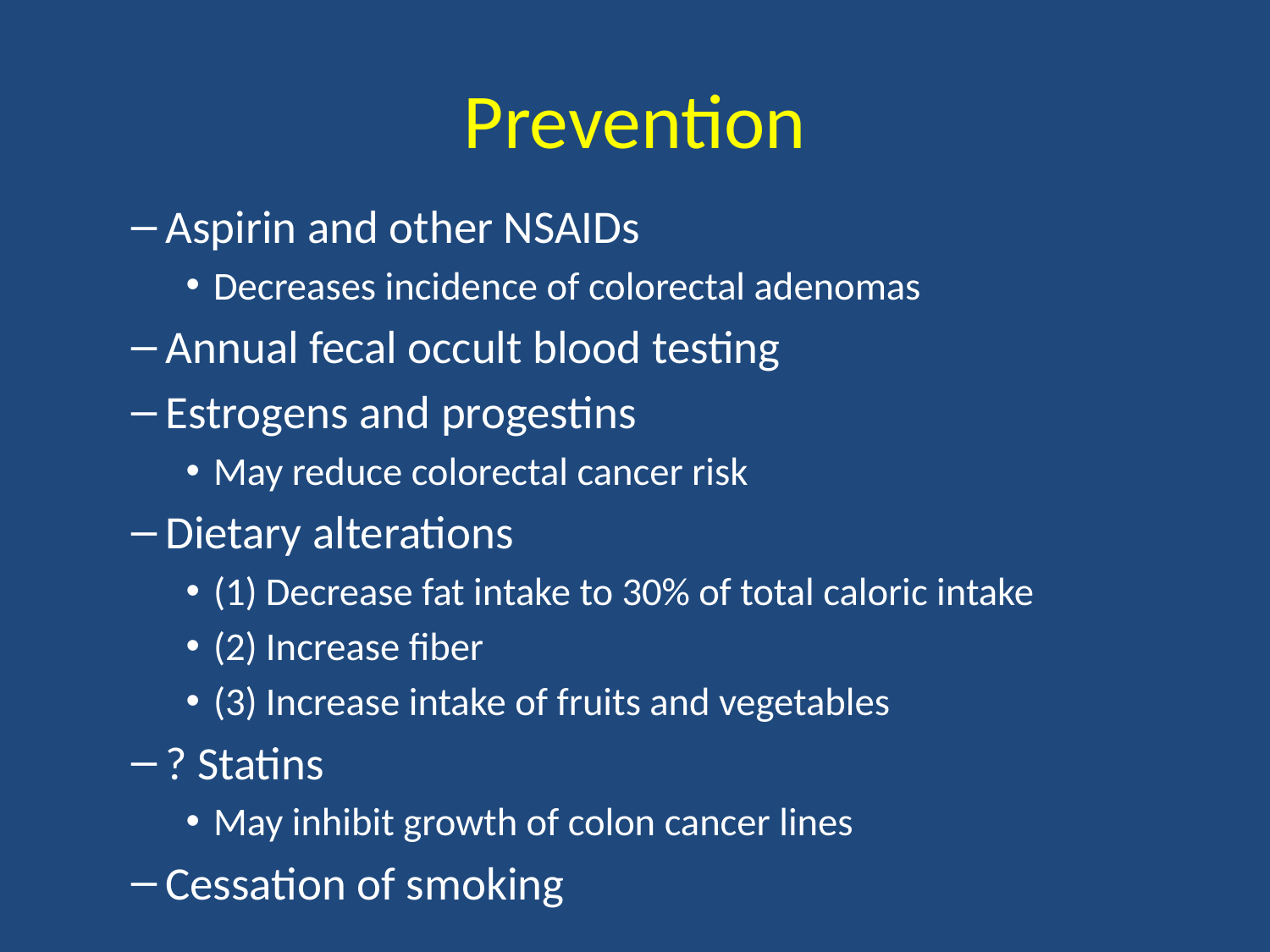

# Prevention
Aspirin and other NSAIDs
Decreases incidence of colorectal adenomas
Annual fecal occult blood testing
Estrogens and progestins
May reduce colorectal cancer risk
Dietary alterations
(1) Decrease fat intake to 30% of total caloric intake
(2) Increase fiber
(3) Increase intake of fruits and vegetables
? Statins
May inhibit growth of colon cancer lines
Cessation of smoking